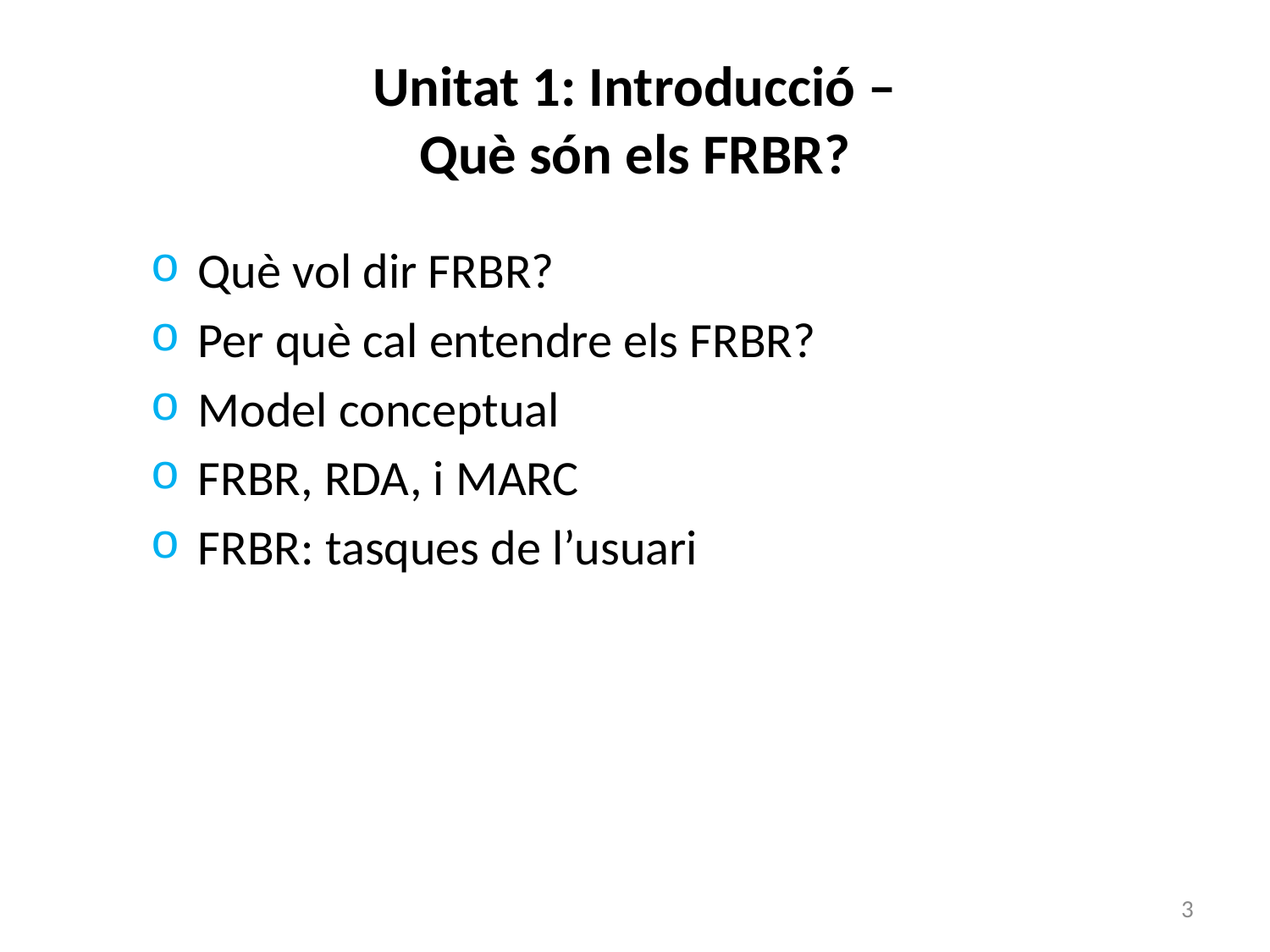

# Unitat 1: Introducció – Què són els FRBR?
Què vol dir FRBR?
Per què cal entendre els FRBR?
Model conceptual
FRBR, RDA, i MARC
FRBR: tasques de l’usuari
3